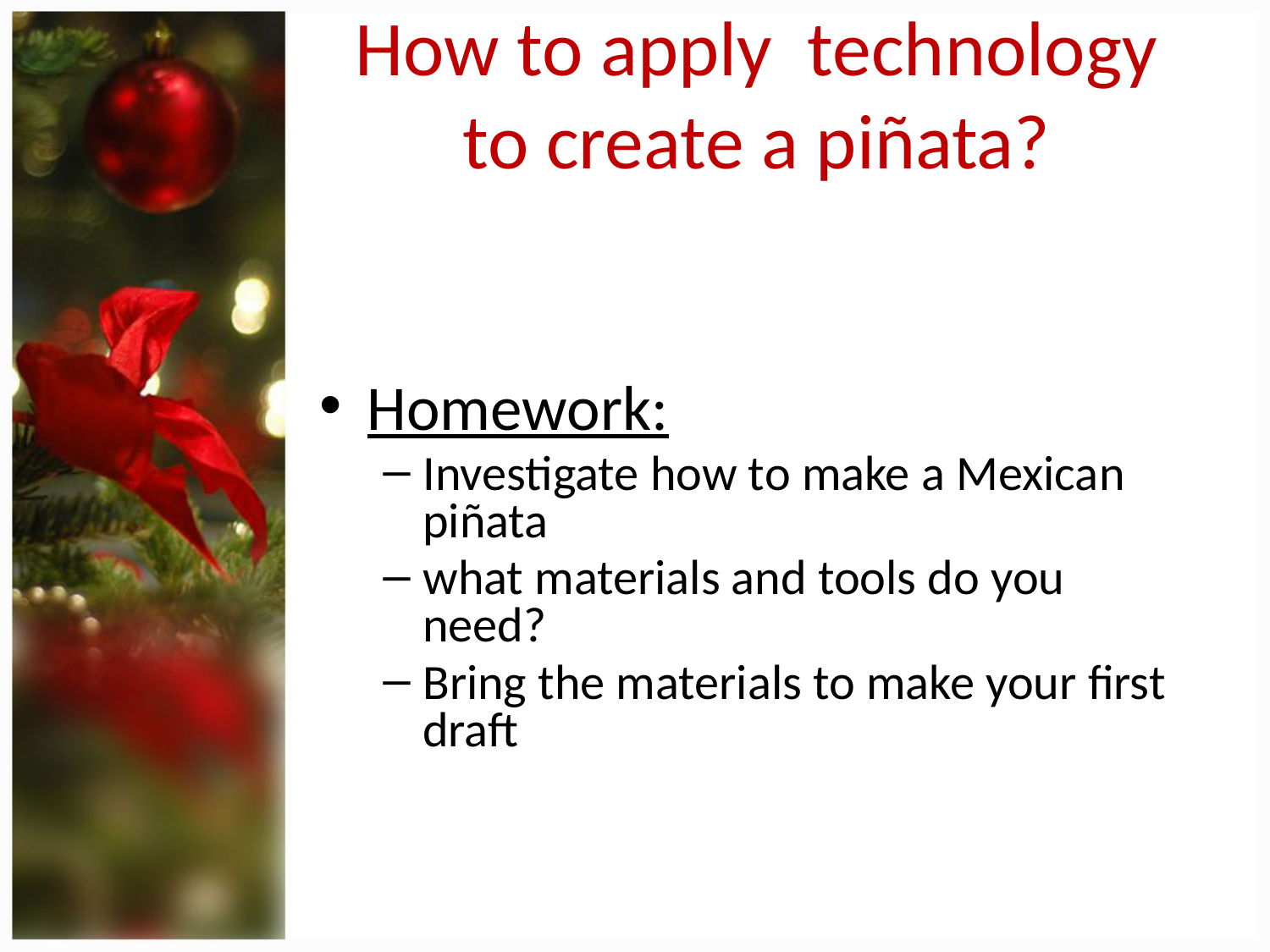

# How to apply  technology to create a piñata?

Homework:
Investigate how to make a Mexican piñata
what materials and tools do you need?
Bring the materials to make your first draft